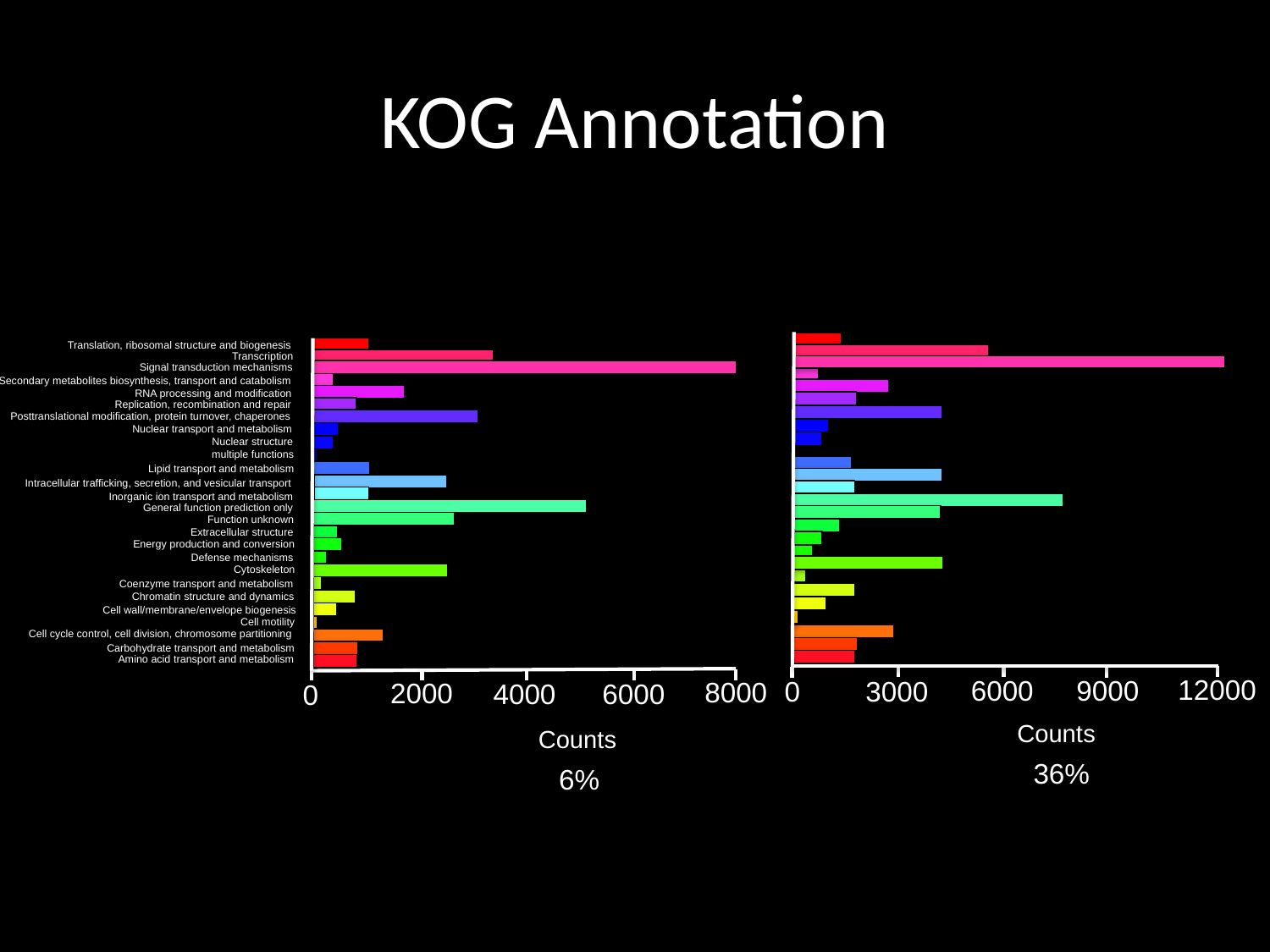

# KOG Annotation
Translation, ribosomal structure and biogenesis

12000
9000
6000
3000
0
Counts

Transcription

Signal transduction mechanisms

Secondary metabolites biosynthesis, transport and catabolism

RNA processing and modification

Replication, recombination and repair

Posttranslational modification, protein turnover, chaperones

Nuclear transport and metabolism

Nuclear structure

multiple functions

Lipid transport and metabolism

Intracellular trafficking, secretion, and vesicular transport

Inorganic ion transport and metabolism

General function prediction only

Function unknown

Extracellular structure

Energy production and conversion

Defense mechanisms

Cytoskeleton

Coenzyme transport and metabolism

Chromatin structure and dynamics

Cell wall/membrane/envelope biogenesis

Cell motility

Cell cycle control, cell division, chromosome partitioning

Carbohydrate transport and metabolism

Amino acid transport and metabolism

8000
2000
6000
4000
0
Counts
36%
6%